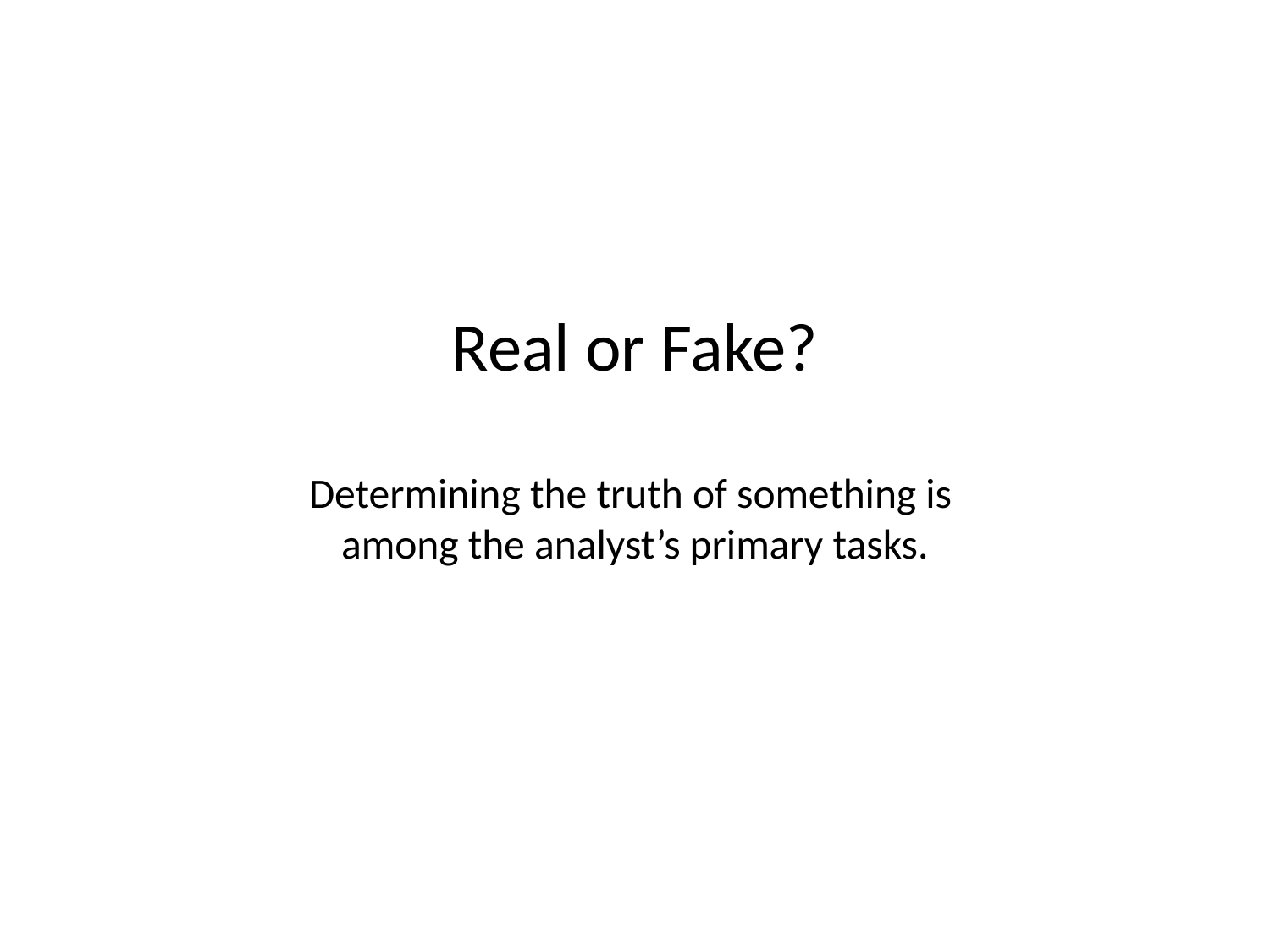

# Real or Fake? Determining the truth of something is among the analyst’s primary tasks.